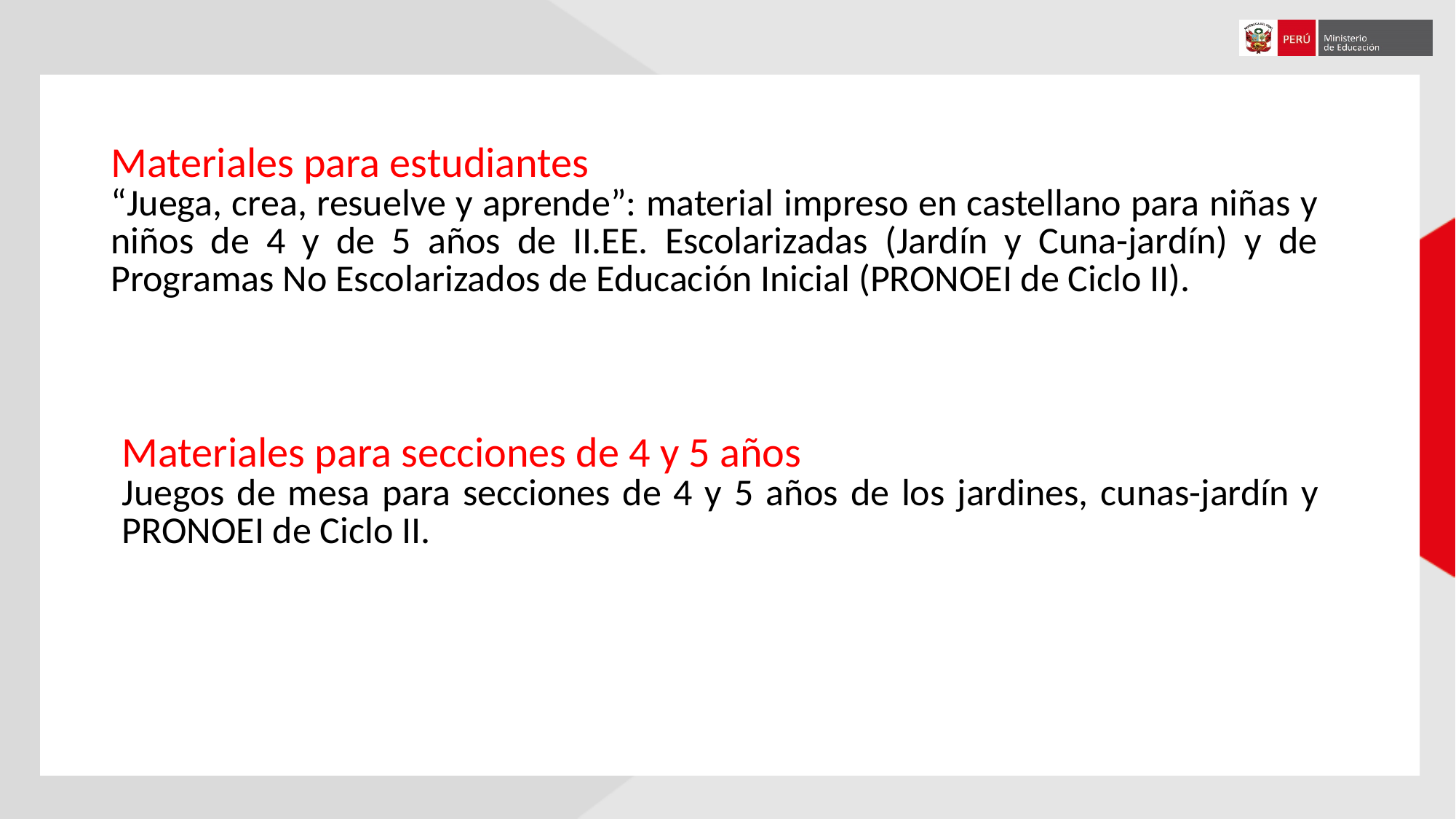

| Materiales para estudiantes “Juega, crea, resuelve y aprende”: material impreso en castellano para niñas y niños de 4 y de 5 años de II.EE. Escolarizadas (Jardín y Cuna-jardín) y de Programas No Escolarizados de Educación Inicial (PRONOEI de Ciclo II). |
| --- |
| Materiales para secciones de 4 y 5 años Juegos de mesa para secciones de 4 y 5 años de los jardines, cunas-jardín y PRONOEI de Ciclo II. |
| --- |